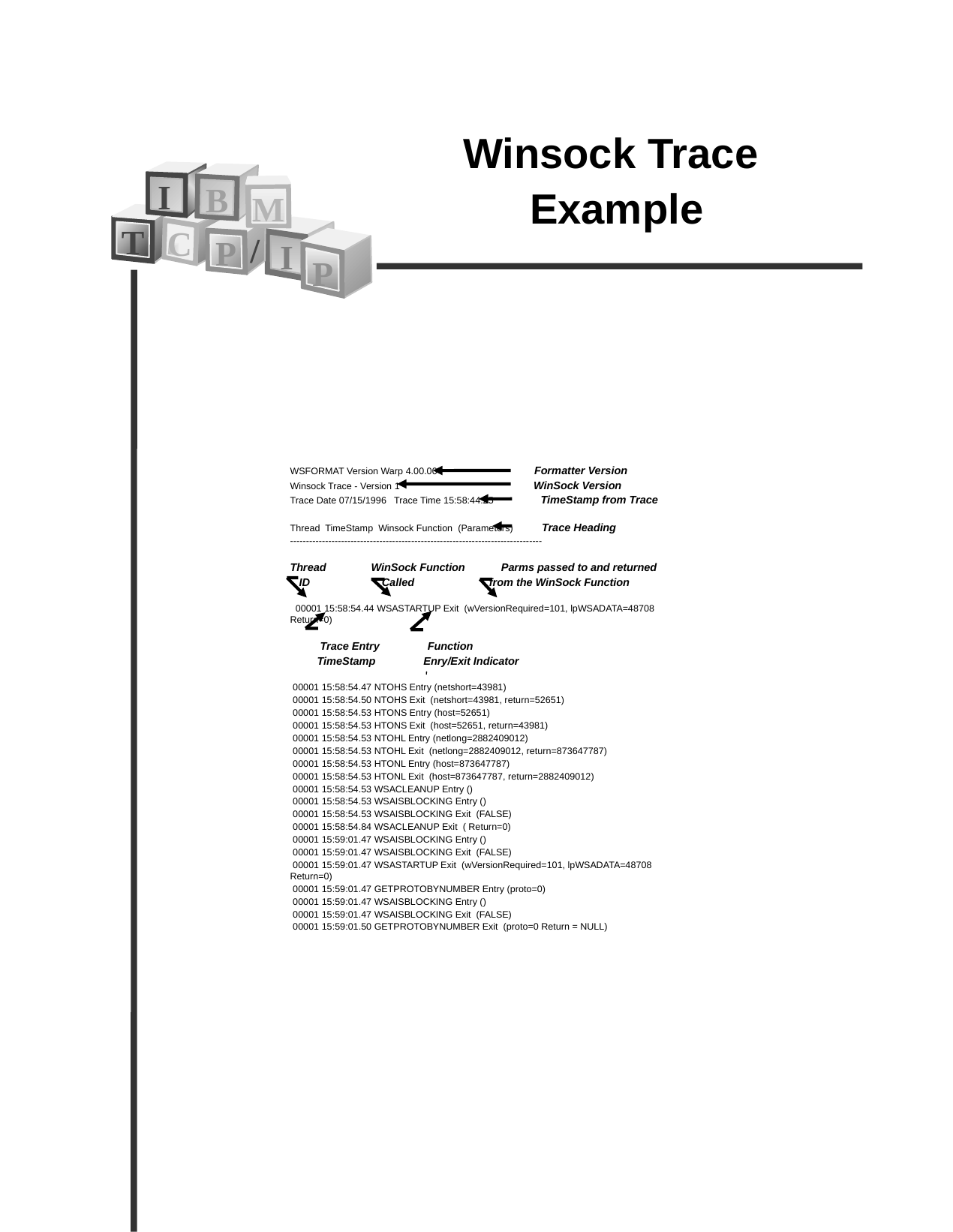

Winsock Trace
Example

I

B

M

T
C

/

P

I

P

WSFORMAT Version Warp 4.00.00                                     Formatter Version
Winsock Trace - Version 1                                                   WinSock Version
Trace Date 07/15/1996   Trace Time 15:58:44.25                  TimeStamp from Trace

Thread  TimeStamp  Winsock Function  (Parameters)           Trace Heading
-------------------------------------------------------------------------------

Thread               WinSock Function            Parms passed to and returned
   ID                        Called                         from the WinSock Function

  00001 15:58:54.44 WSASTARTUP Exit  (wVersionRequired=101, lpWSADATA=48708 Return=0)

          Trace Entry                Function
         TimeStamp                Enry/Exit Indicator

 00001 15:58:54.47 NTOHS Entry (netshort=43981)
 00001 15:58:54.50 NTOHS Exit  (netshort=43981, return=52651)
 00001 15:58:54.53 HTONS Entry (host=52651)
 00001 15:58:54.53 HTONS Exit  (host=52651, return=43981)
 00001 15:58:54.53 NTOHL Entry (netlong=2882409012)
 00001 15:58:54.53 NTOHL Exit  (netlong=2882409012, return=873647787)
 00001 15:58:54.53 HTONL Entry (host=873647787)
 00001 15:58:54.53 HTONL Exit  (host=873647787, return=2882409012)
 00001 15:58:54.53 WSACLEANUP Entry ()
 00001 15:58:54.53 WSAISBLOCKING Entry ()
 00001 15:58:54.53 WSAISBLOCKING Exit  (FALSE)
 00001 15:58:54.84 WSACLEANUP Exit  ( Return=0)
 00001 15:59:01.47 WSAISBLOCKING Entry ()
 00001 15:59:01.47 WSAISBLOCKING Exit  (FALSE)
 00001 15:59:01.47 WSASTARTUP Exit  (wVersionRequired=101, lpWSADATA=48708 Return=0)
 00001 15:59:01.47 GETPROTOBYNUMBER Entry (proto=0)
 00001 15:59:01.47 WSAISBLOCKING Entry ()
 00001 15:59:01.47 WSAISBLOCKING Exit  (FALSE)
 00001 15:59:01.50 GETPROTOBYNUMBER Exit  (proto=0 Return = NULL)